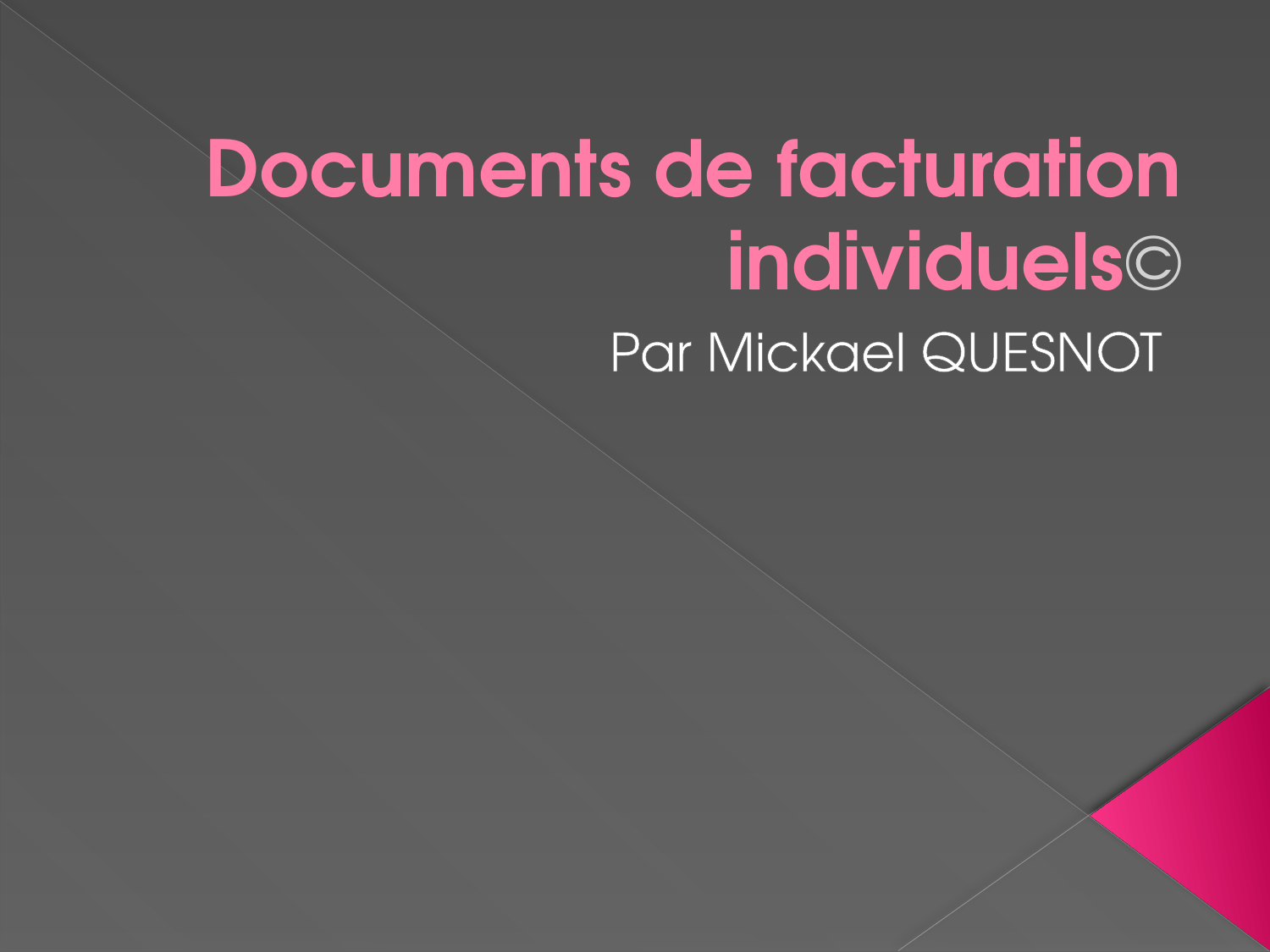

# Documents de facturation individuels©
Par Mickael QUESNOT